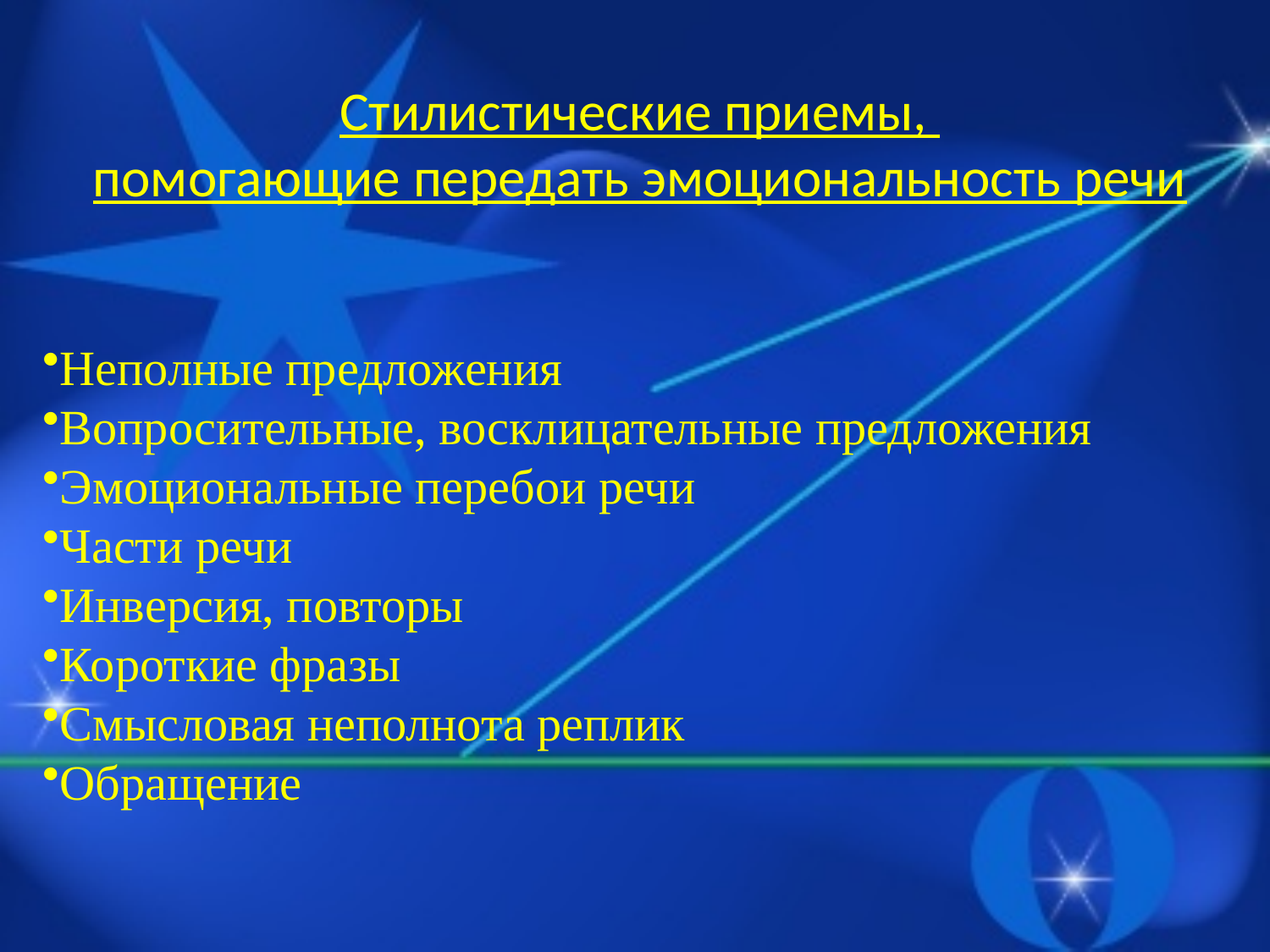

# Стилистические приемы, помогающие передать эмоциональность речи
Неполные предложения
Вопросительные, восклицательные предложения
Эмоциональные перебои речи
Части речи
Инверсия, повторы
Короткие фразы
Смысловая неполнота реплик
Обращение